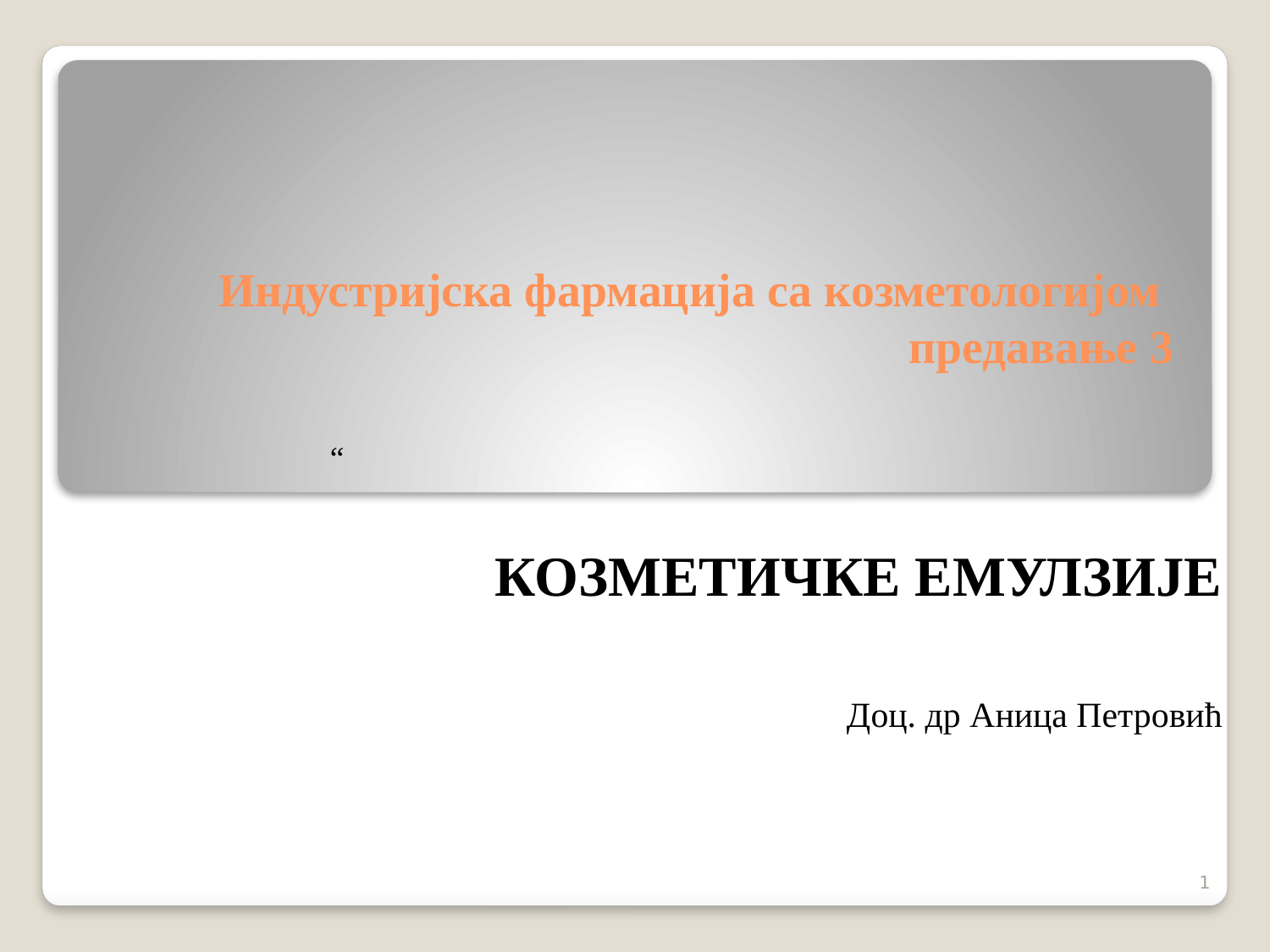

# Индустријска фармација са козметологијом предавање 3
“
КОЗМЕТИЧКЕ ЕМУЛЗИЈЕ

Доц. др Аница Петровић
1